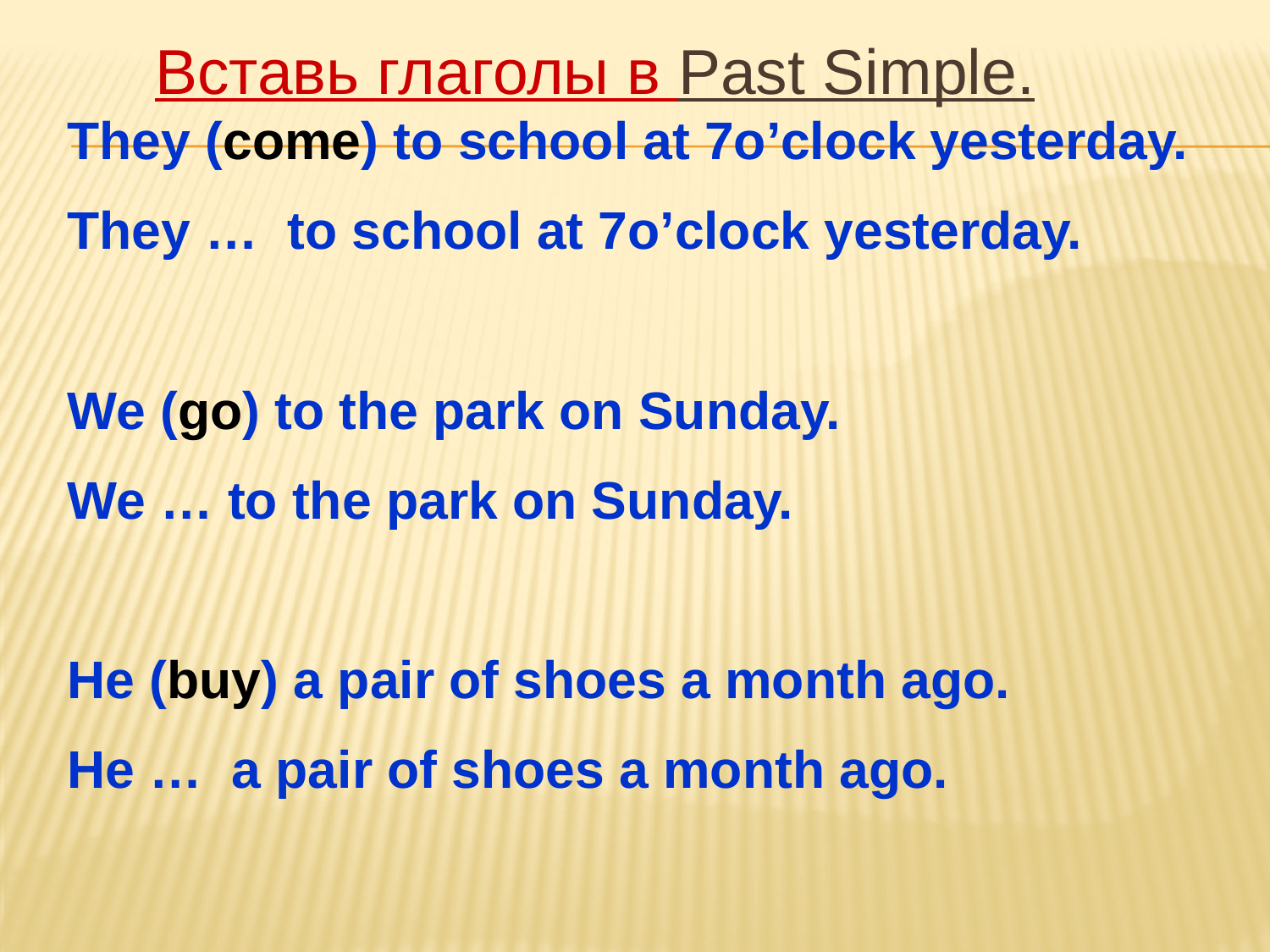

Вставь глаголы в Past Simple.
They (come) to school at 7o’clock yesterday.
They …  to school at 7o’clock yesterday.

We (go) to the park on Sunday.
We … to the park on Sunday.

He (buy) a pair of shoes a month ago.
He …  a pair of shoes a month ago.